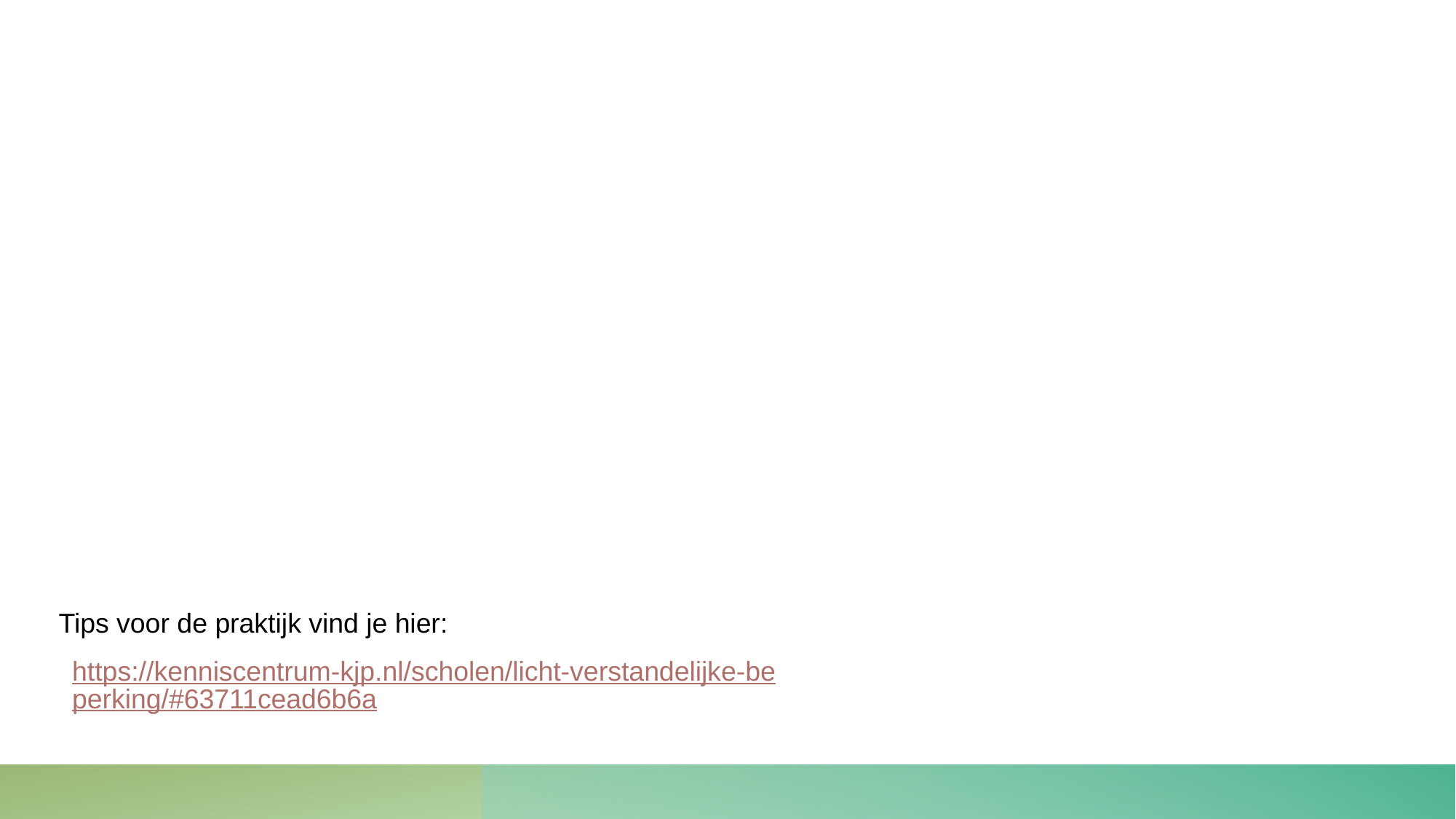

Tips voor de praktijk vind je hier:
https://kenniscentrum-kjp.nl/scholen/licht-verstandelijke-beperking/#63711cead6b6a